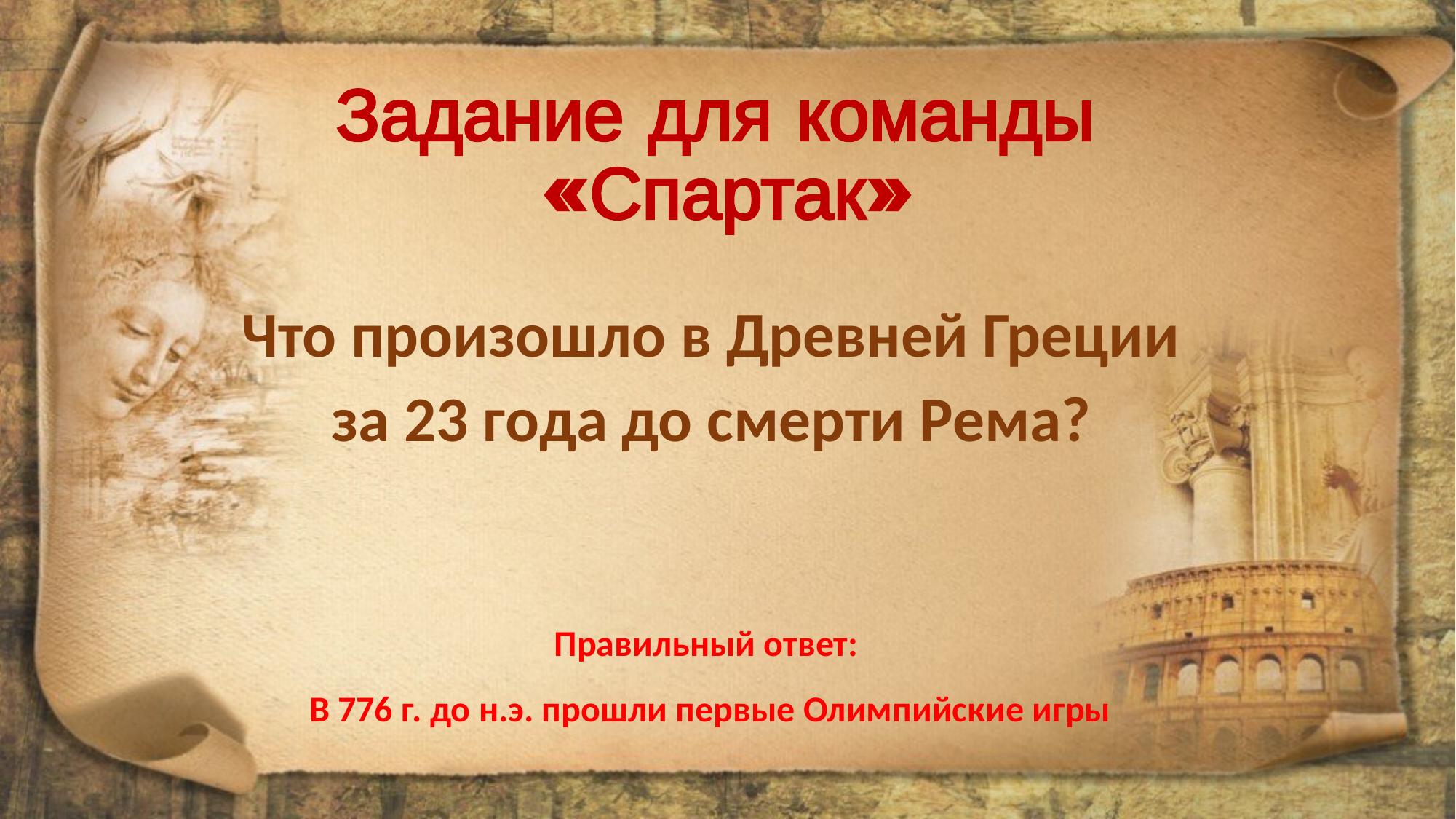

# Задание для команды «Спартак»

Что произошло в Древней Греции
за 23 года до смерти Рема?
Правильный ответ:
В 776 г. до н.э. прошли первые Олимпийские игры